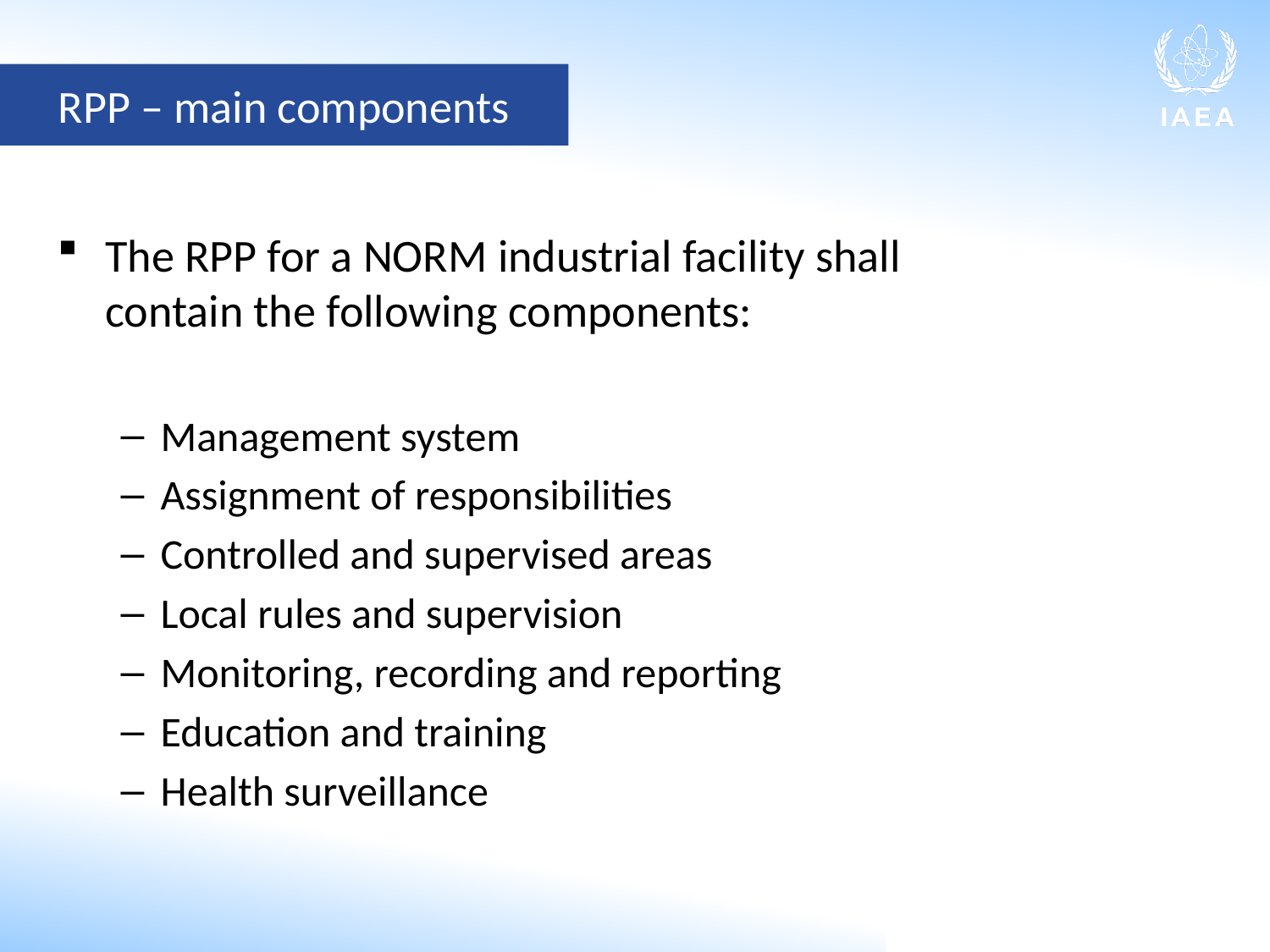

RPP – main components
The RPP for a NORM industrial facility shall contain the following components:

Management system
Assignment of responsibilities
Controlled and supervised areas
Local rules and supervision
Monitoring, recording and reporting
Education and training
Health surveillance